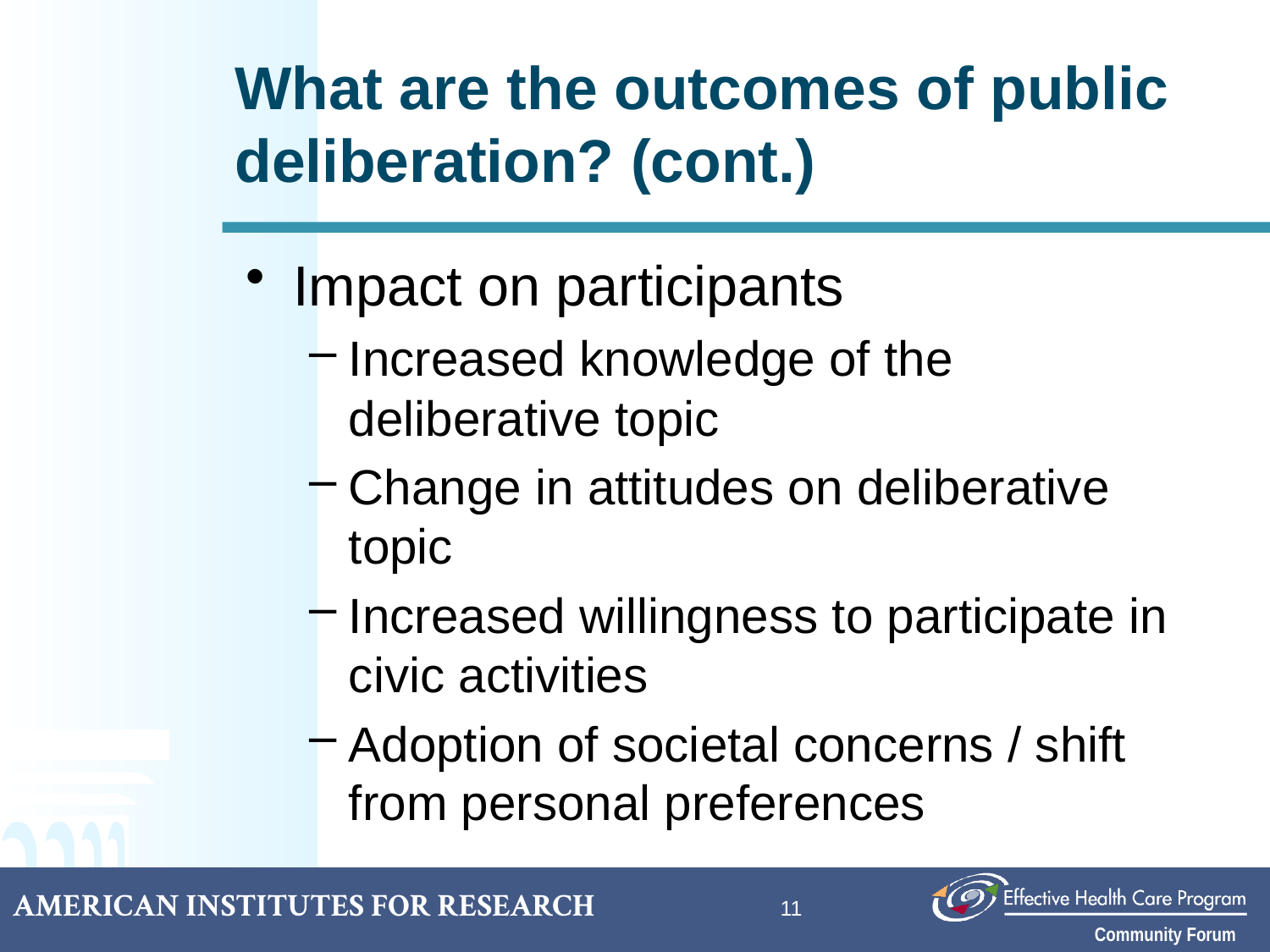

# What are the outcomes of public deliberation? (cont.)
Impact on participants
Increased knowledge of the deliberative topic
Change in attitudes on deliberative topic
Increased willingness to participate in civic activities
Adoption of societal concerns / shift from personal preferences